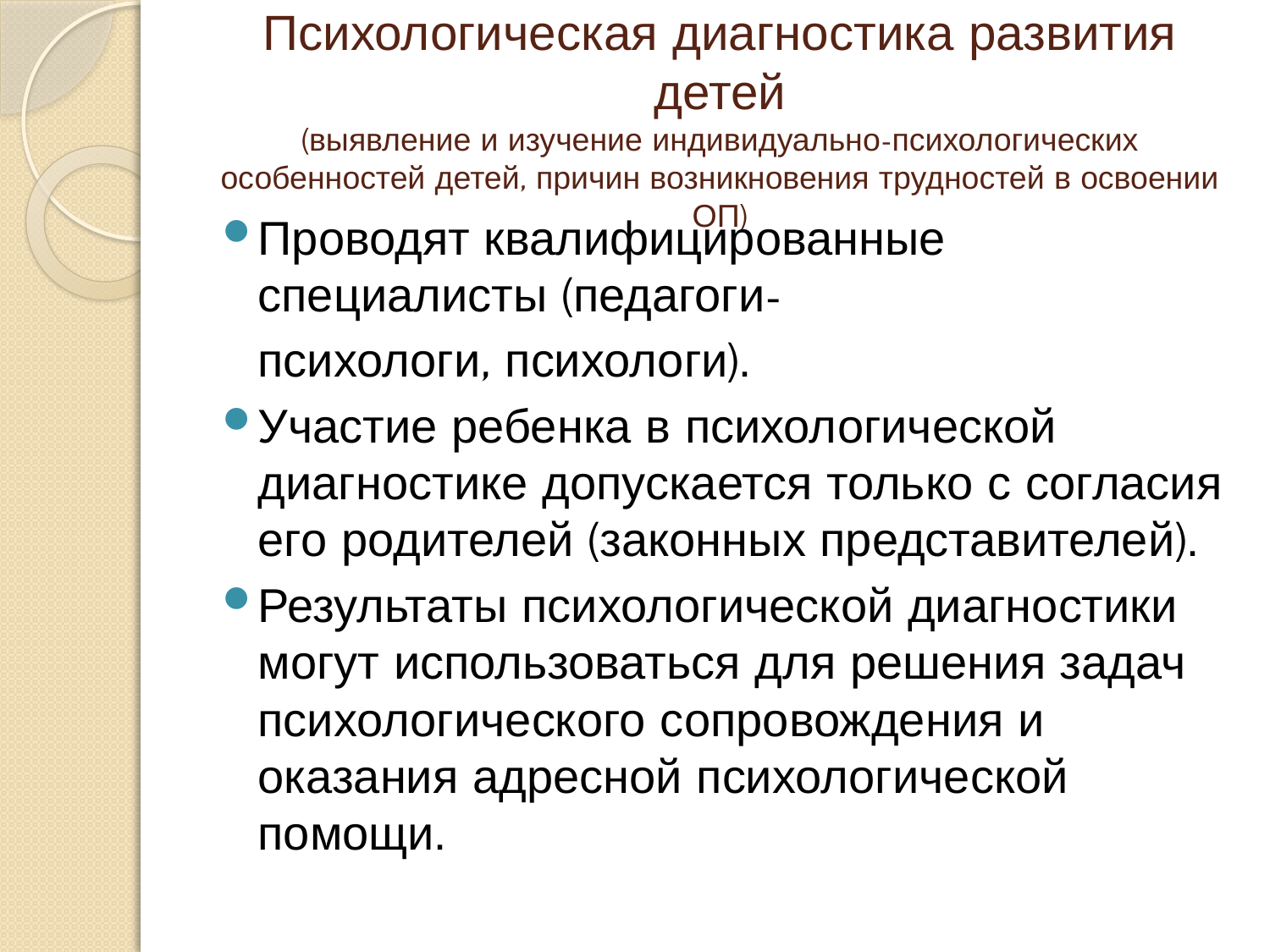

# Психологическая диагностика развития детей (выявление и изучение индивидуально-психологических особенностей детей, причин возникновения трудностей в освоении ОП)
Проводят квалифицированные специалисты (педагоги-
	психологи, психологи).
Участие ребенка в психологической диагностике допускается только с согласия его родителей (законных представителей).
Результаты психологической диагностики могут использоваться для решения задач психологического сопровождения и оказания адресной психологической помощи.